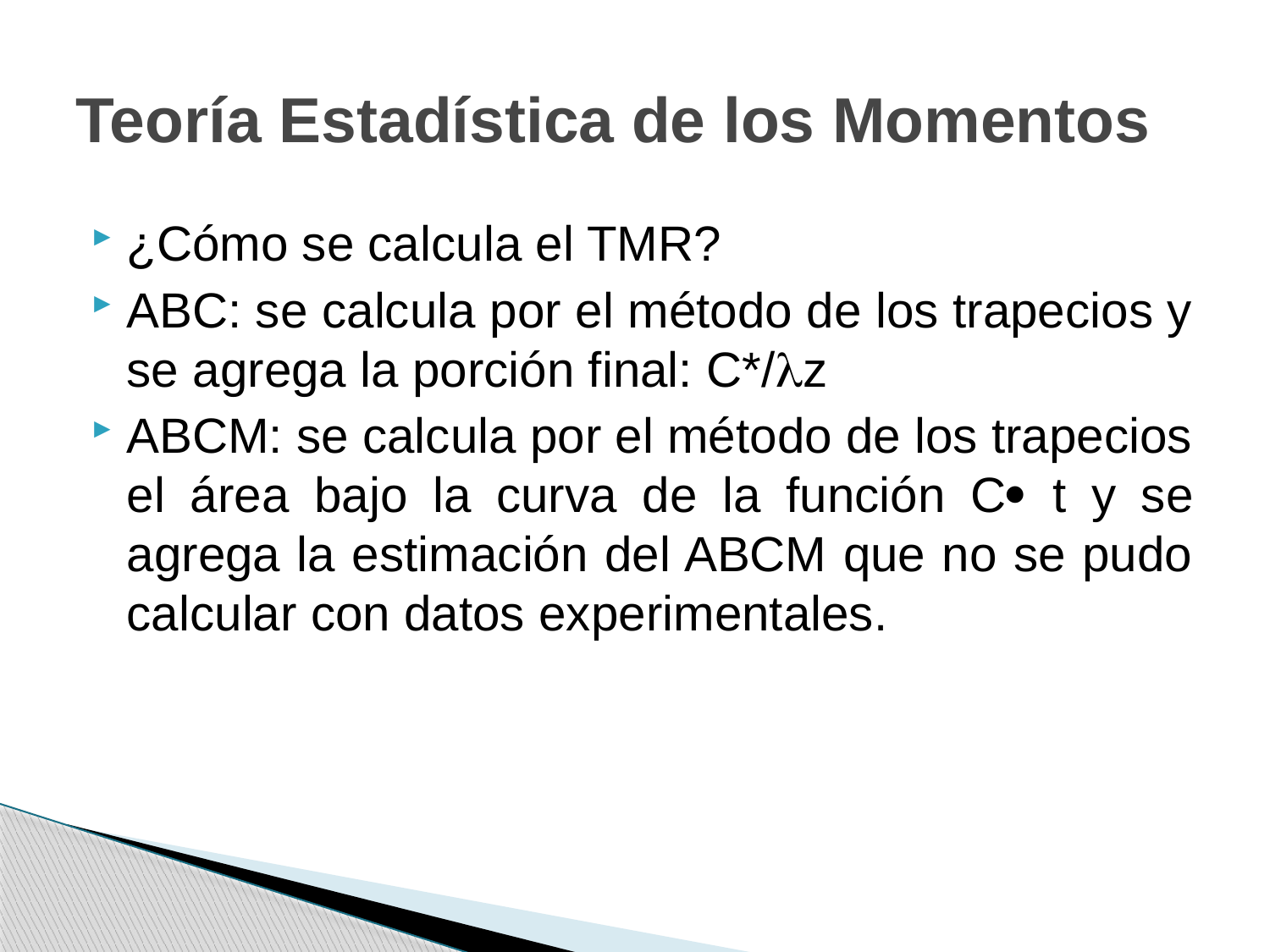

# Teoría Estadística de los Momentos
¿Cómo se calcula el TMR?
ABC: se calcula por el método de los trapecios y se agrega la porción final: C*/λz
ABCM: se calcula por el método de los trapecios el área bajo la curva de la función C• t y se agrega la estimación del ABCM que no se pudo calcular con datos experimentales.